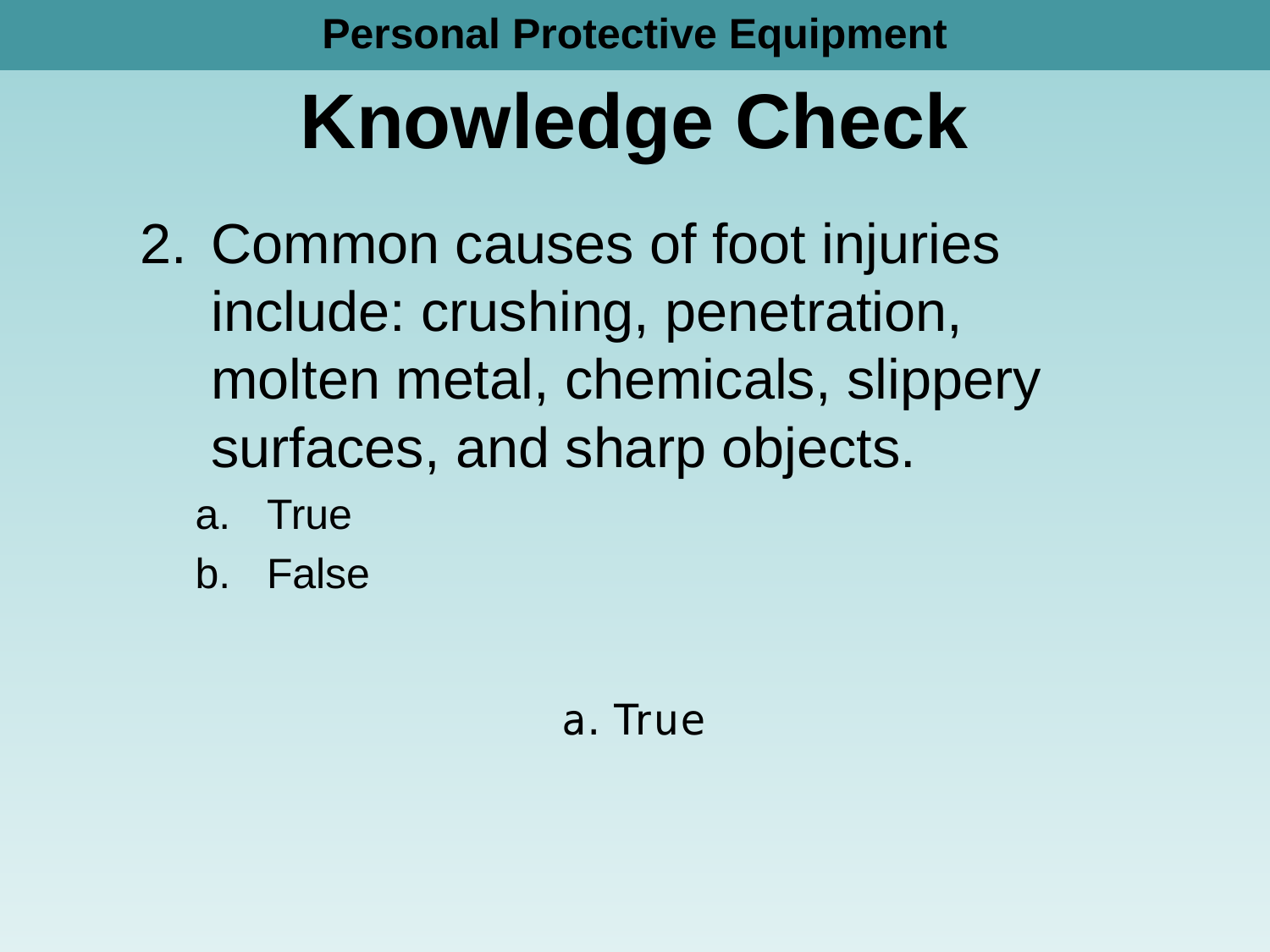

Personal Protective Equipment
# Knowledge Check
Common causes of foot injuries include: crushing, penetration, molten metal, chemicals, slippery surfaces, and sharp objects.
True
False
a. True